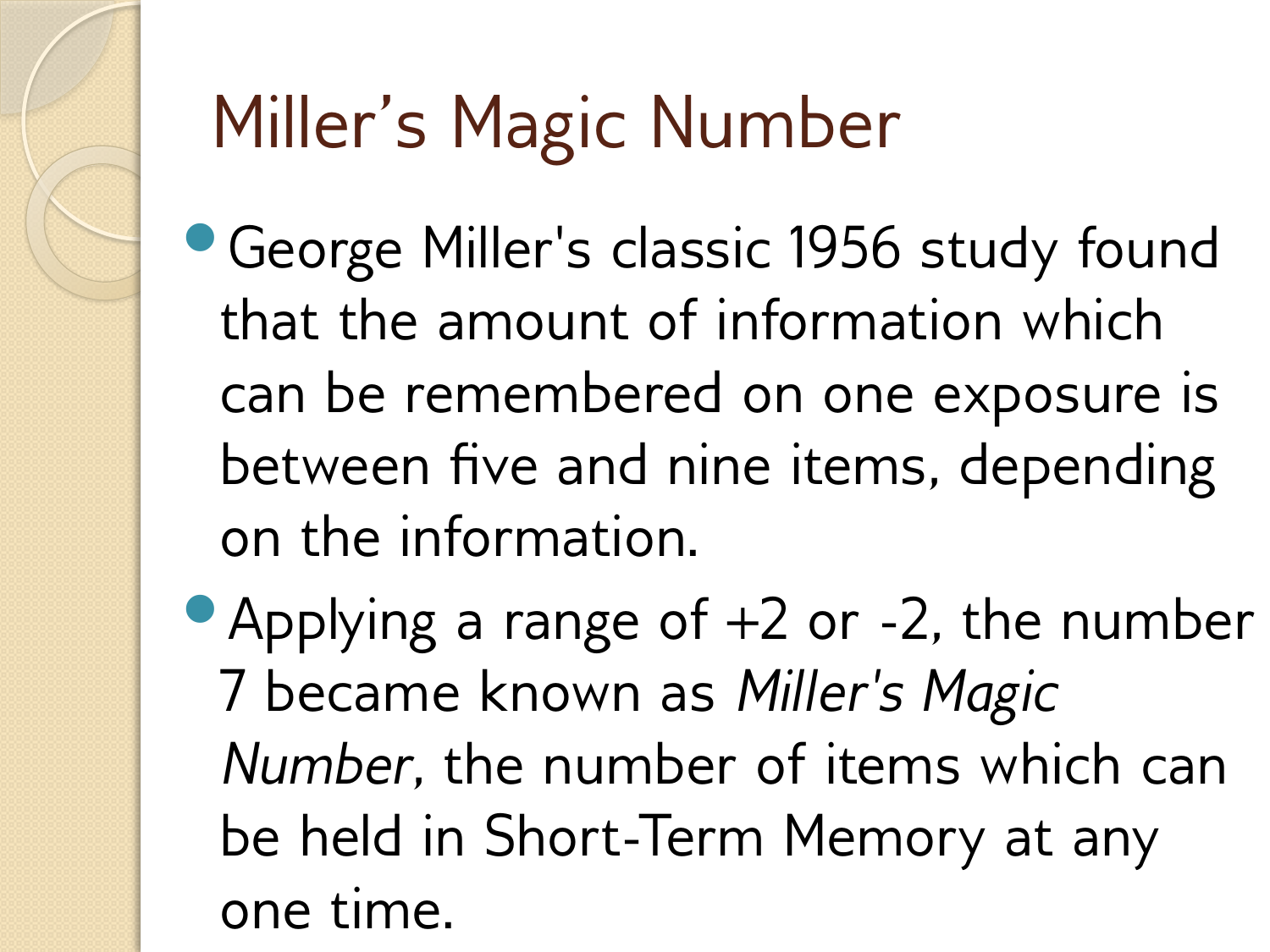

# Miller’s Magic Number
George Miller's classic 1956 study found that the amount of information which can be remembered on one exposure is between five and nine items, depending on the information.
Applying a range of +2 or -2, the number 7 became known as Miller's Magic Number, the number of items which can be held in Short-Term Memory at any one time.